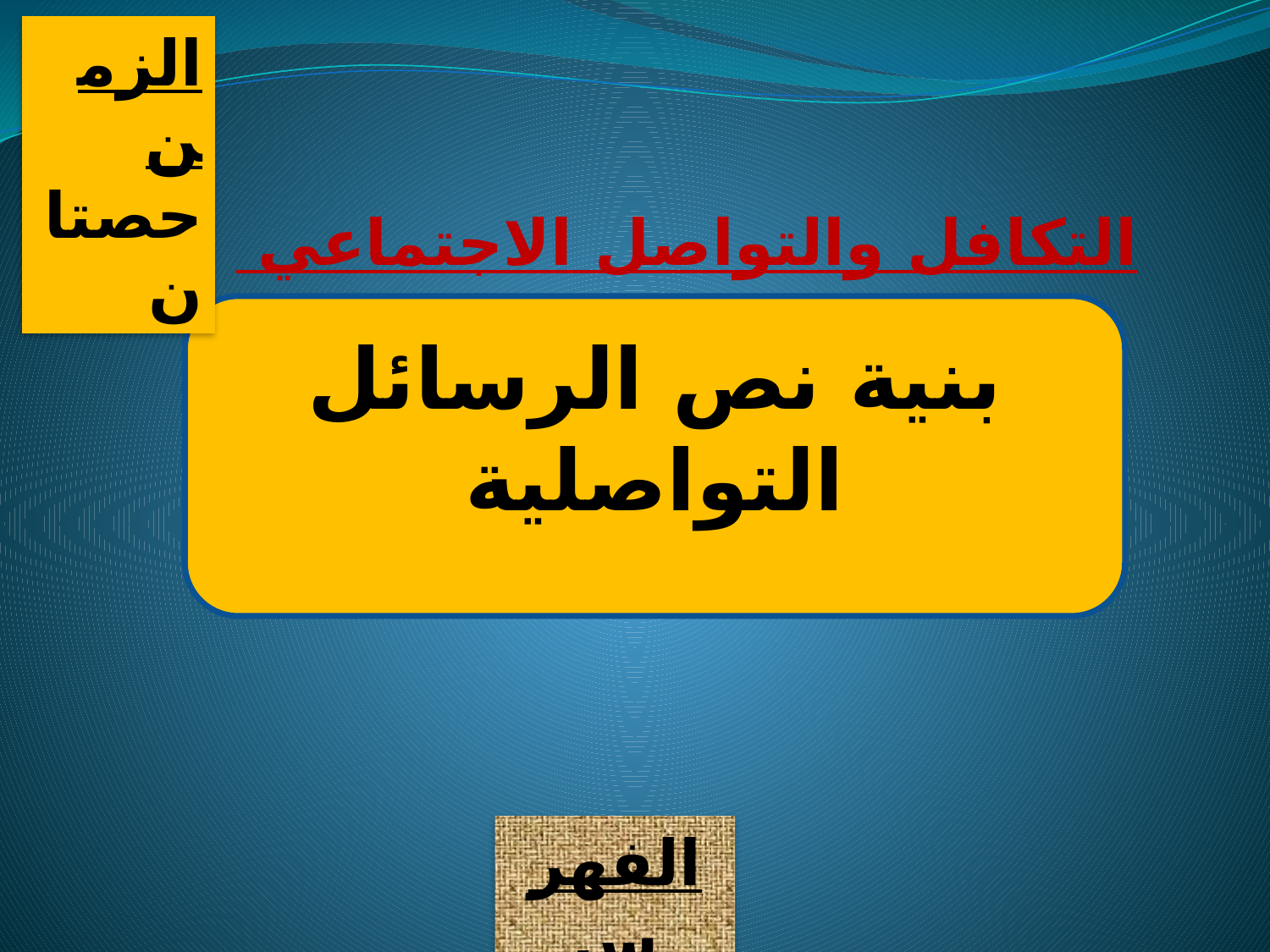

الزمن
حصتان
التكافل والتواصل الاجتماعي
بنية نص الرسائل التواصلية

الفهرس